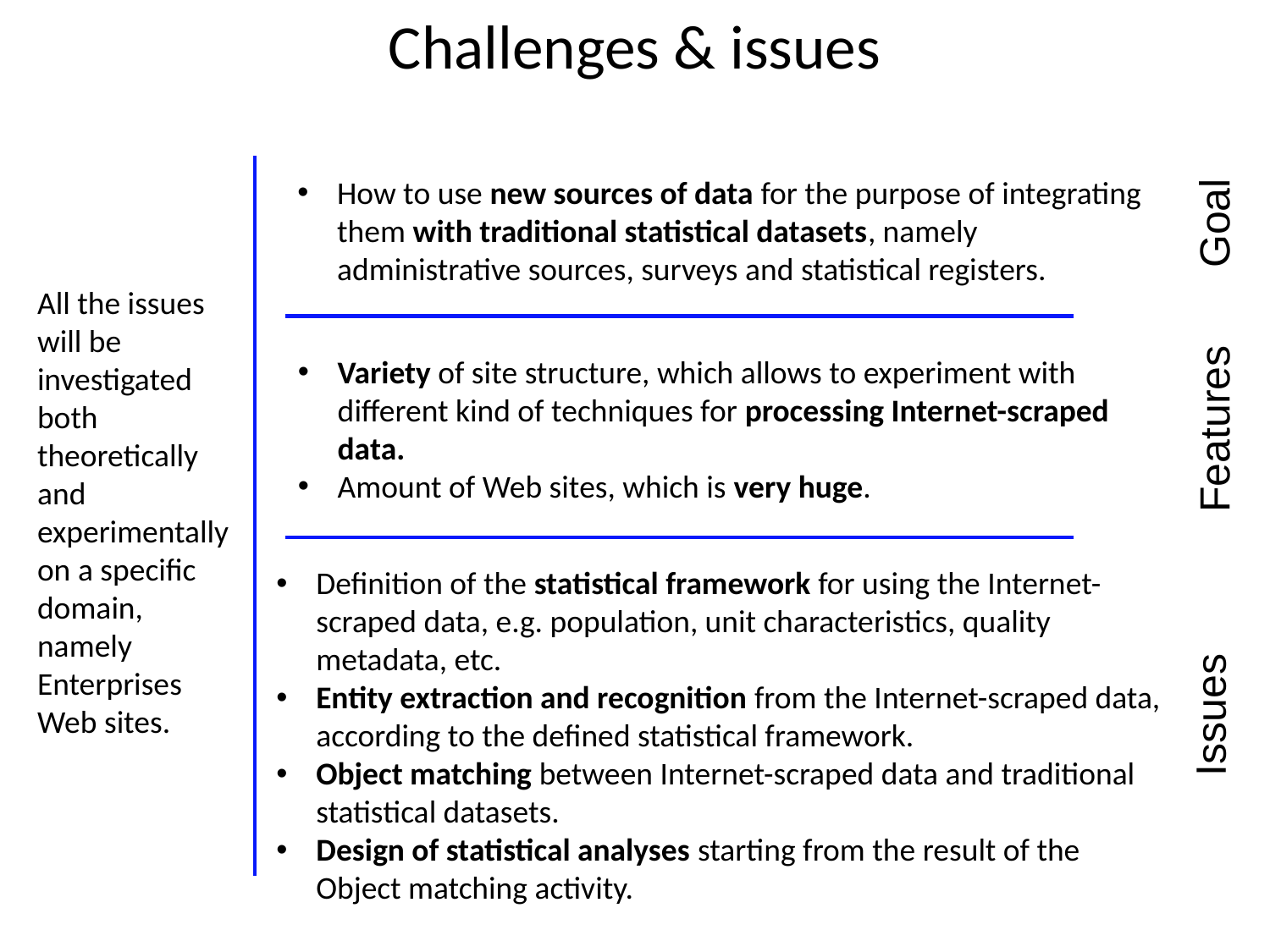

# Challenges & issues
How to use new sources of data for the purpose of integrating them with traditional statistical datasets, namely administrative sources, surveys and statistical registers.
Goal
All the issues will be investigated both theoretically and experimentally on a specific domain, namely Enterprises Web sites.
Variety of site structure, which allows to experiment with different kind of techniques for processing Internet-scraped data.
Amount of Web sites, which is very huge.
Features
Definition of the statistical framework for using the Internet-scraped data, e.g. population, unit characteristics, quality metadata, etc.
Entity extraction and recognition from the Internet-scraped data, according to the defined statistical framework.
Object matching between Internet-scraped data and traditional statistical datasets.
Design of statistical analyses starting from the result of the Object matching activity.
Issues